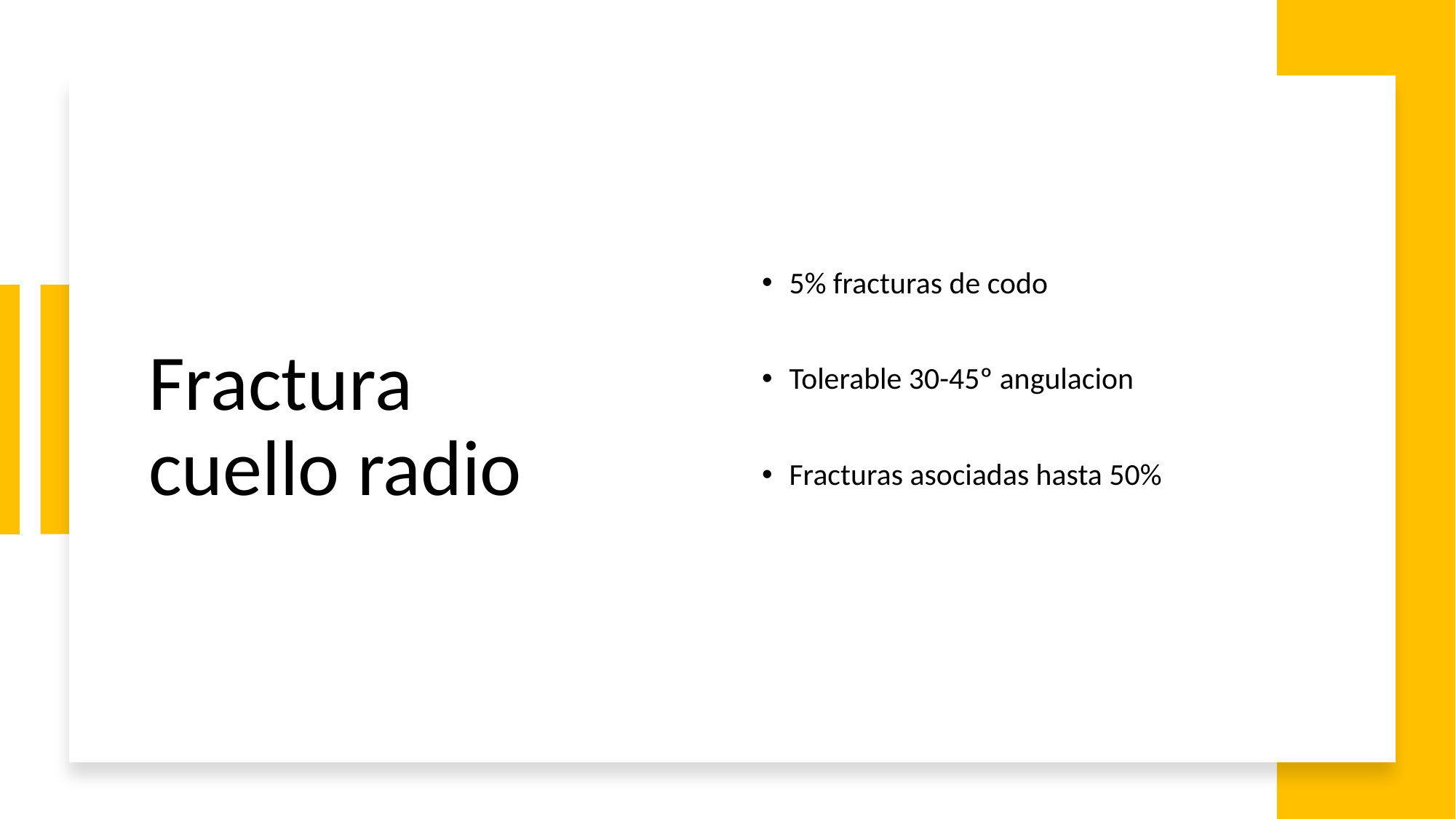

# Fractura cuello radio
5% fracturas de codo

Tolerable 30-45º angulacion

Fracturas asociadas hasta 50%